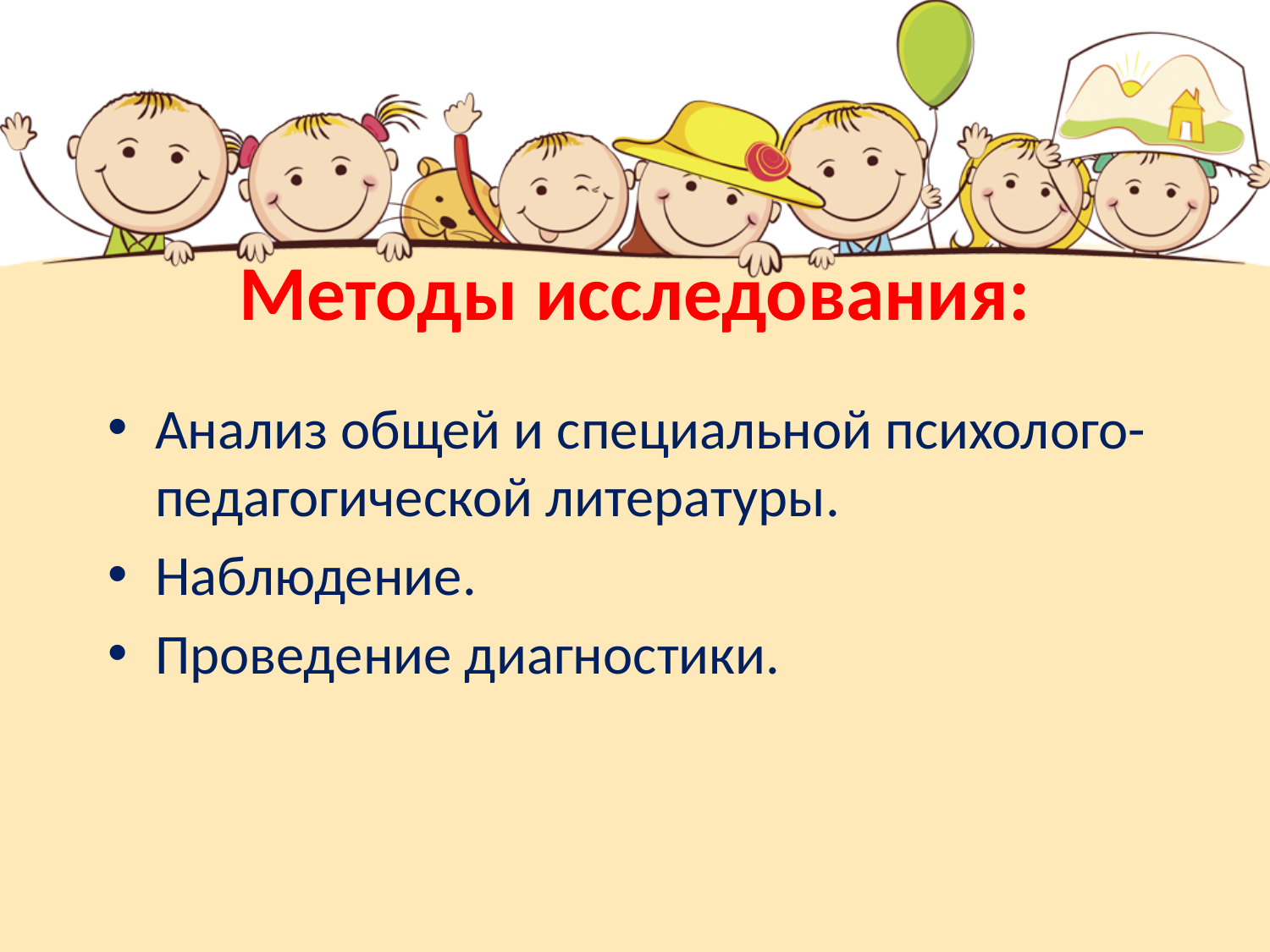

# Методы исследования:
Анализ общей и специальной психолого-педагогической литературы.
Наблюдение.
Проведение диагностики.